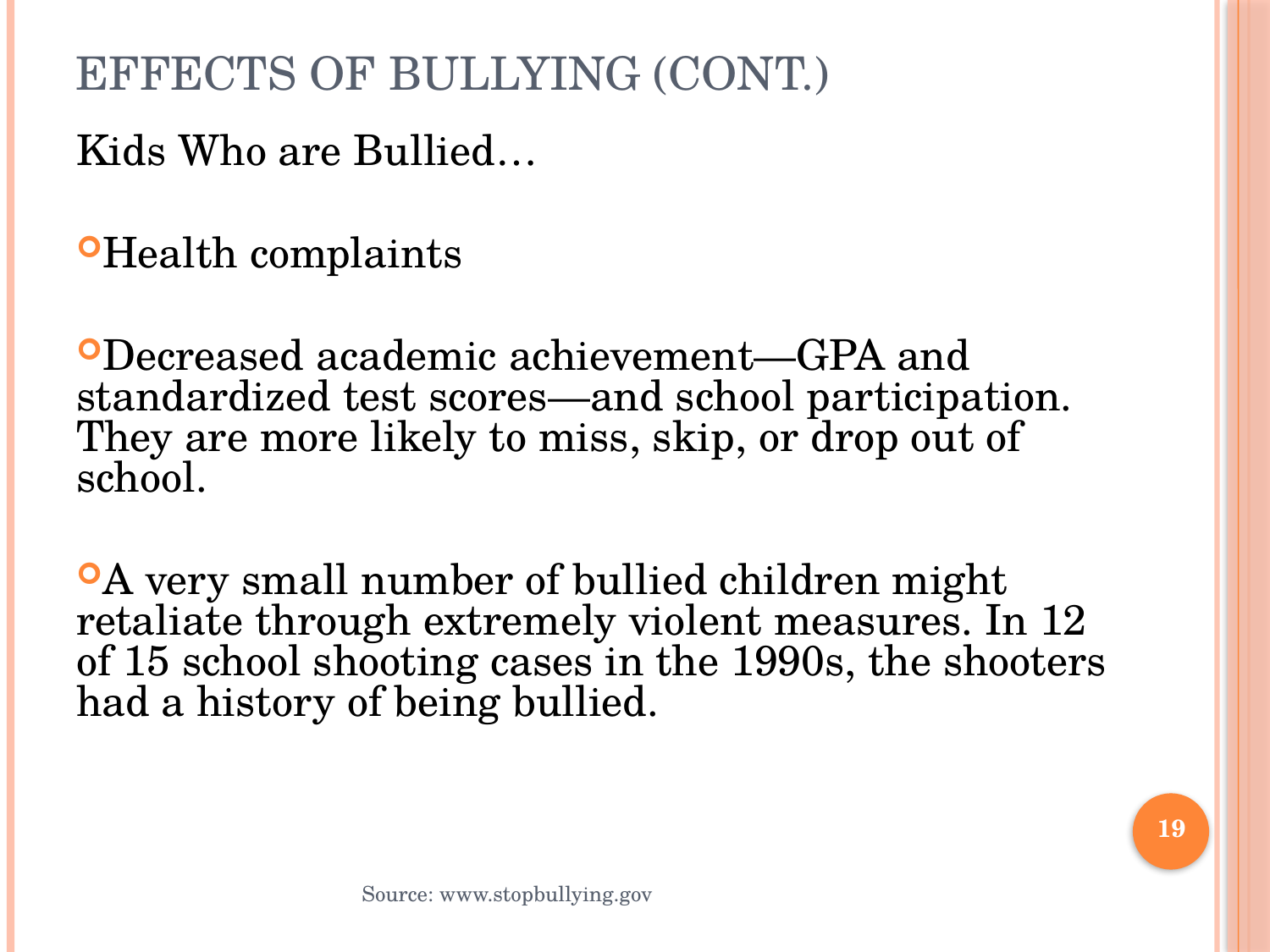

# Effects of Bullying (Cont.)
Kids Who are Bullied…

Health complaints

Decreased academic achievement—GPA and standardized test scores—and school participation. They are more likely to miss, skip, or drop out of school.

A very small number of bullied children might retaliate through extremely violent measures. In 12 of 15 school shooting cases in the 1990s, the shooters had a history of being bullied.

19
Source: www.stopbullying.gov